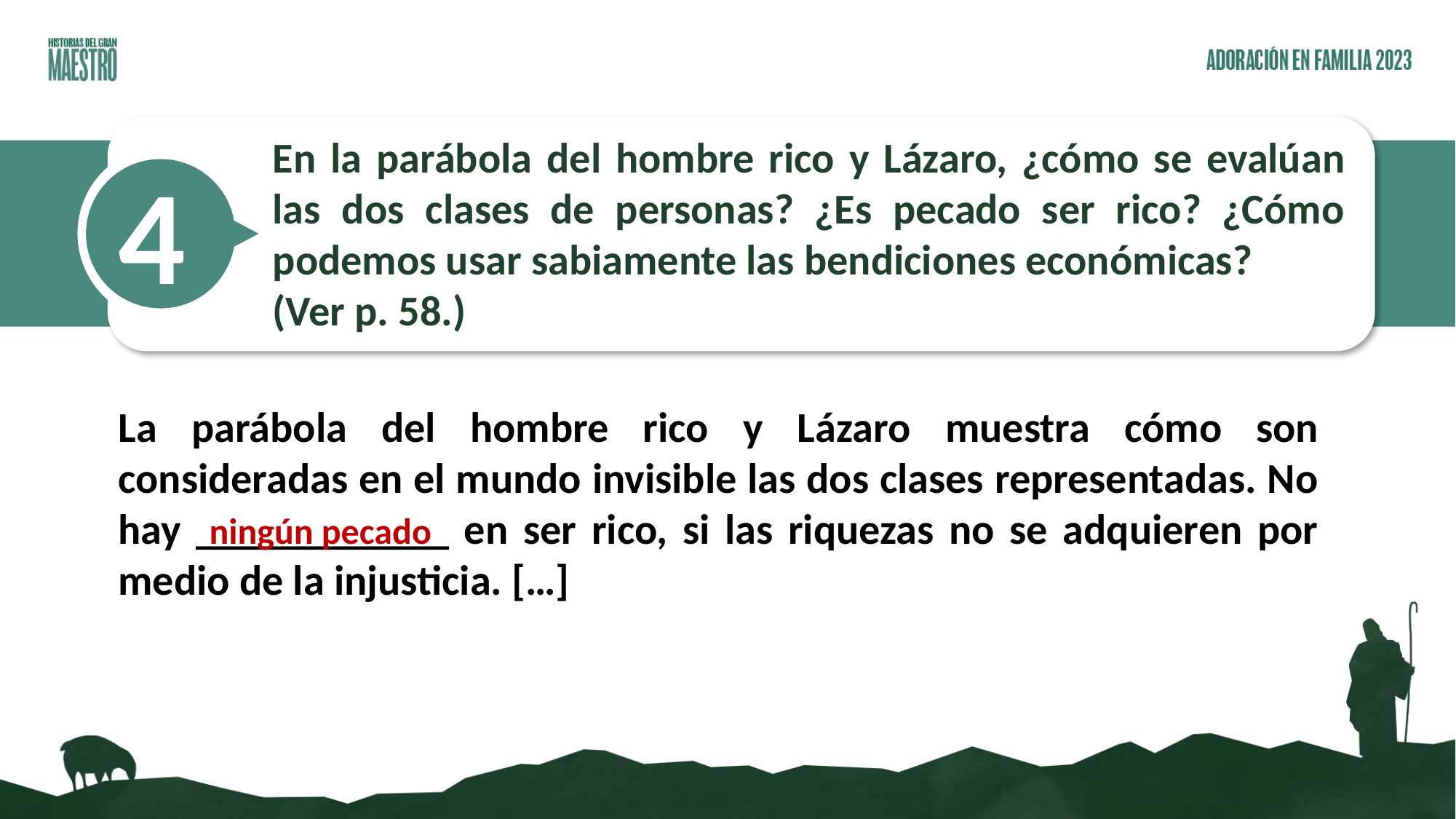

En la parábola del hombre rico y Lázaro, ¿cómo se evalúan las dos clases de personas? ¿Es pecado ser rico? ¿Cómo podemos usar sabiamente las bendiciones económicas?
(Ver p. 58.)
4
La parábola del hombre rico y Lázaro muestra cómo son consideradas en el mundo invisible las dos clases representadas. No hay ____________ en ser rico, si las riquezas no se adquieren por medio de la injusticia. […]
ningún pecado